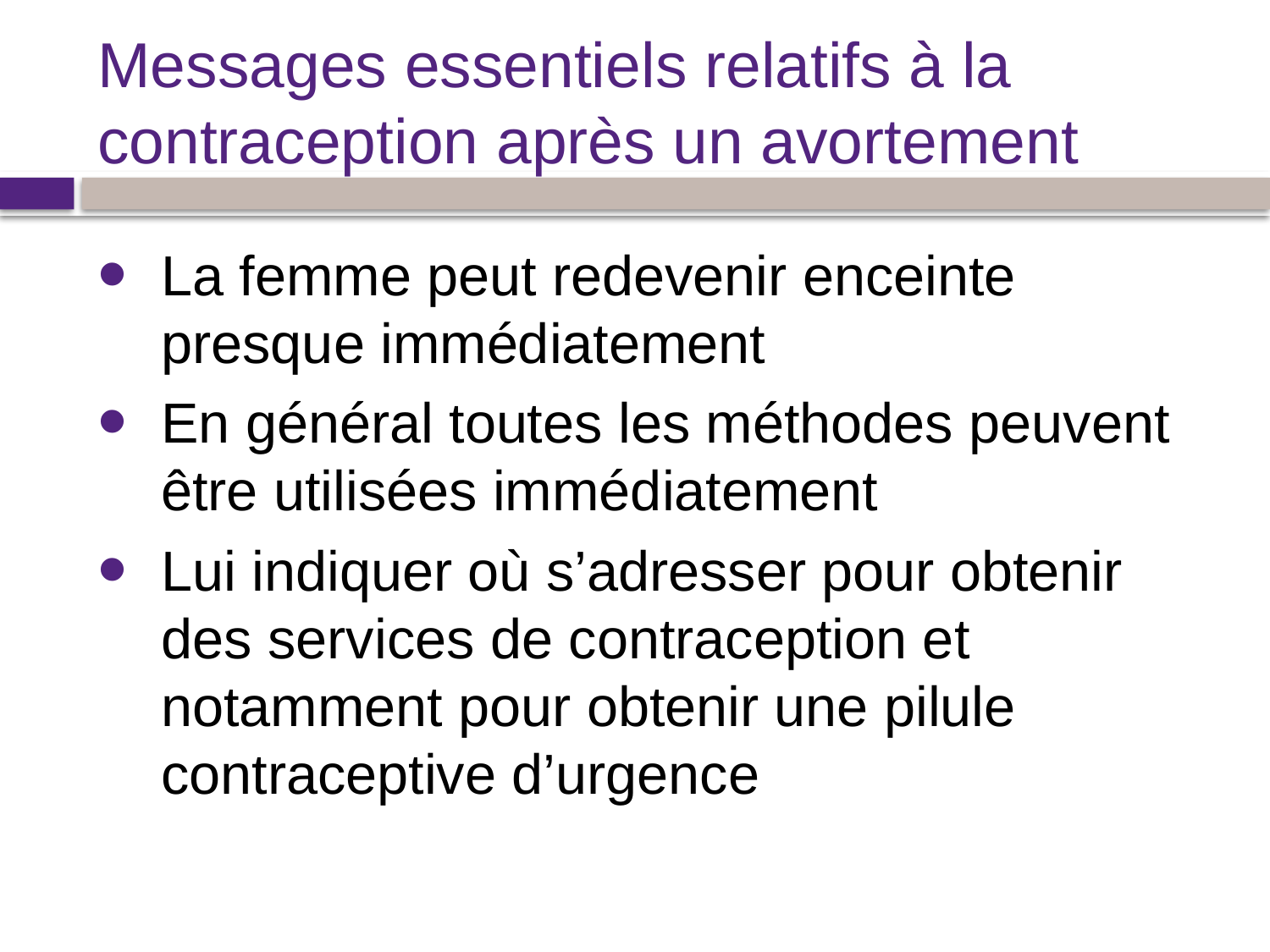

# Messages essentiels relatifs à la contraception après un avortement
La femme peut redevenir enceinte presque immédiatement
En général toutes les méthodes peuvent être utilisées immédiatement
Lui indiquer où s’adresser pour obtenir des services de contraception et notamment pour obtenir une pilule contraceptive d’urgence